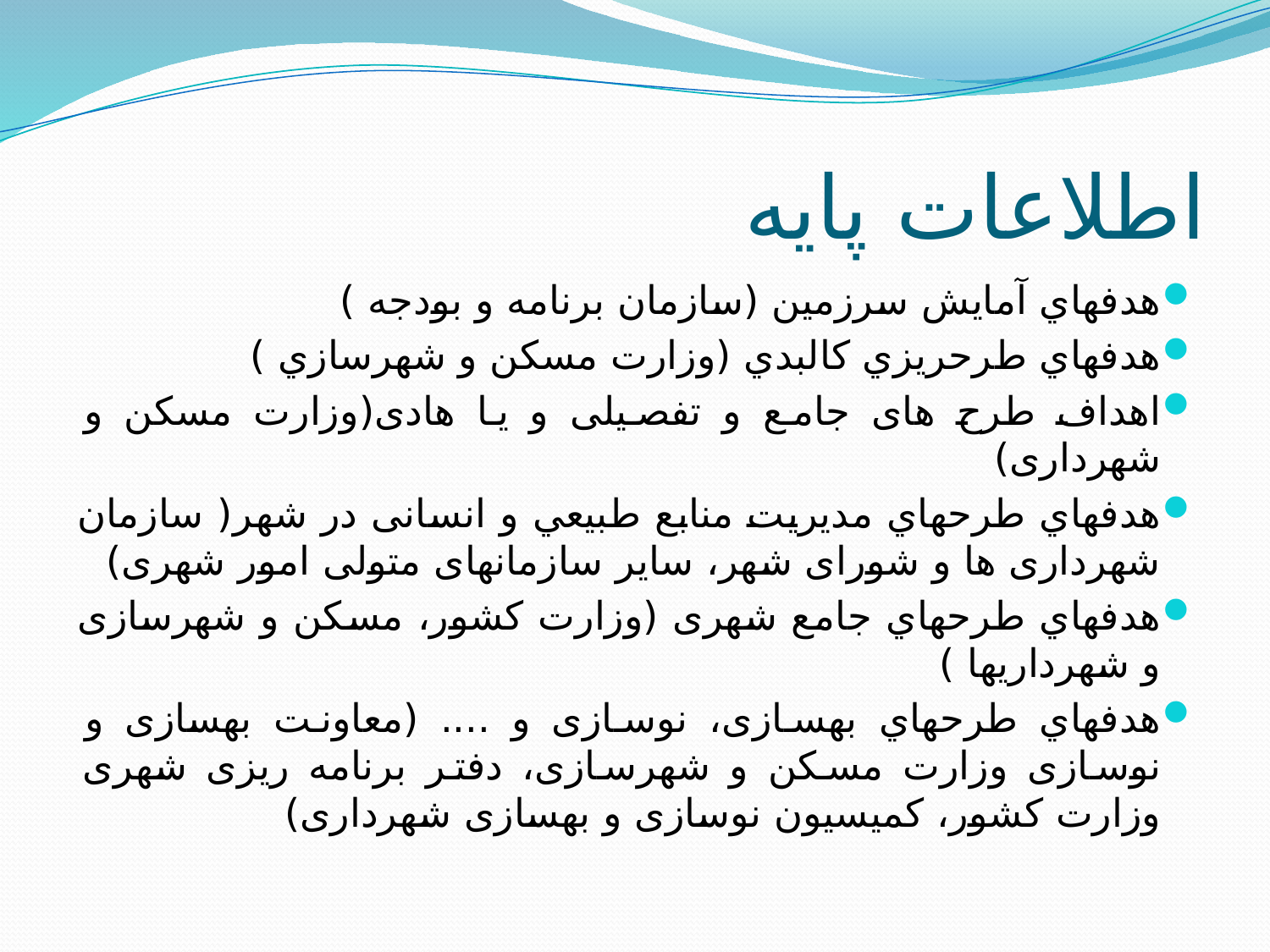

# اطلاعات پایه
هدفهاي آمايش سرزمين (سازمان برنامه و بودجه )
هدفهاي طرحريزي كالبدي (وزارت مسكن و شهرسازي )
اهداف طرح های جامع و تفصیلی و یا هادی(وزارت مسکن و شهرداری)
هدفهاي طرحهاي مديريت منابع طبيعي و انسانی در شهر( سازمان شهرداری ها و شورای شهر، سایر سازمانهای متولی امور شهری)
هدفهاي طرحهاي جامع شهری (وزارت کشور، مسکن و شهرسازی و شهرداریها )
هدفهاي طرحهاي بهسازی، نوسازی و .... (معاونت بهسازی و نوسازی وزارت مسکن و شهرسازی، دفتر برنامه ریزی شهری وزارت کشور، کمیسیون نوسازی و بهسازی شهرداری)